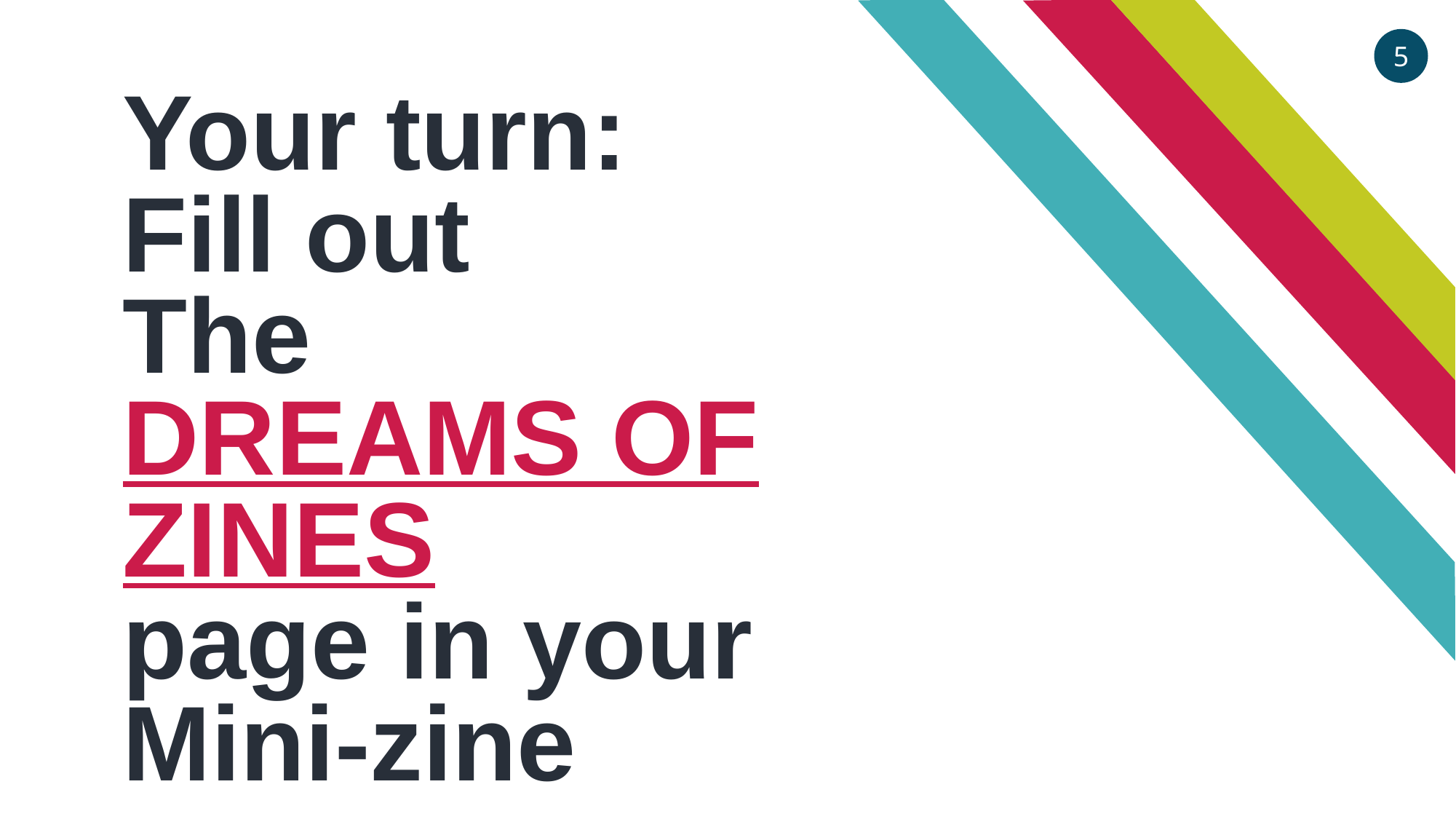

5
Your turn:
Fill out
The
DREAMS OF ZINES
page in your
Mini-zine